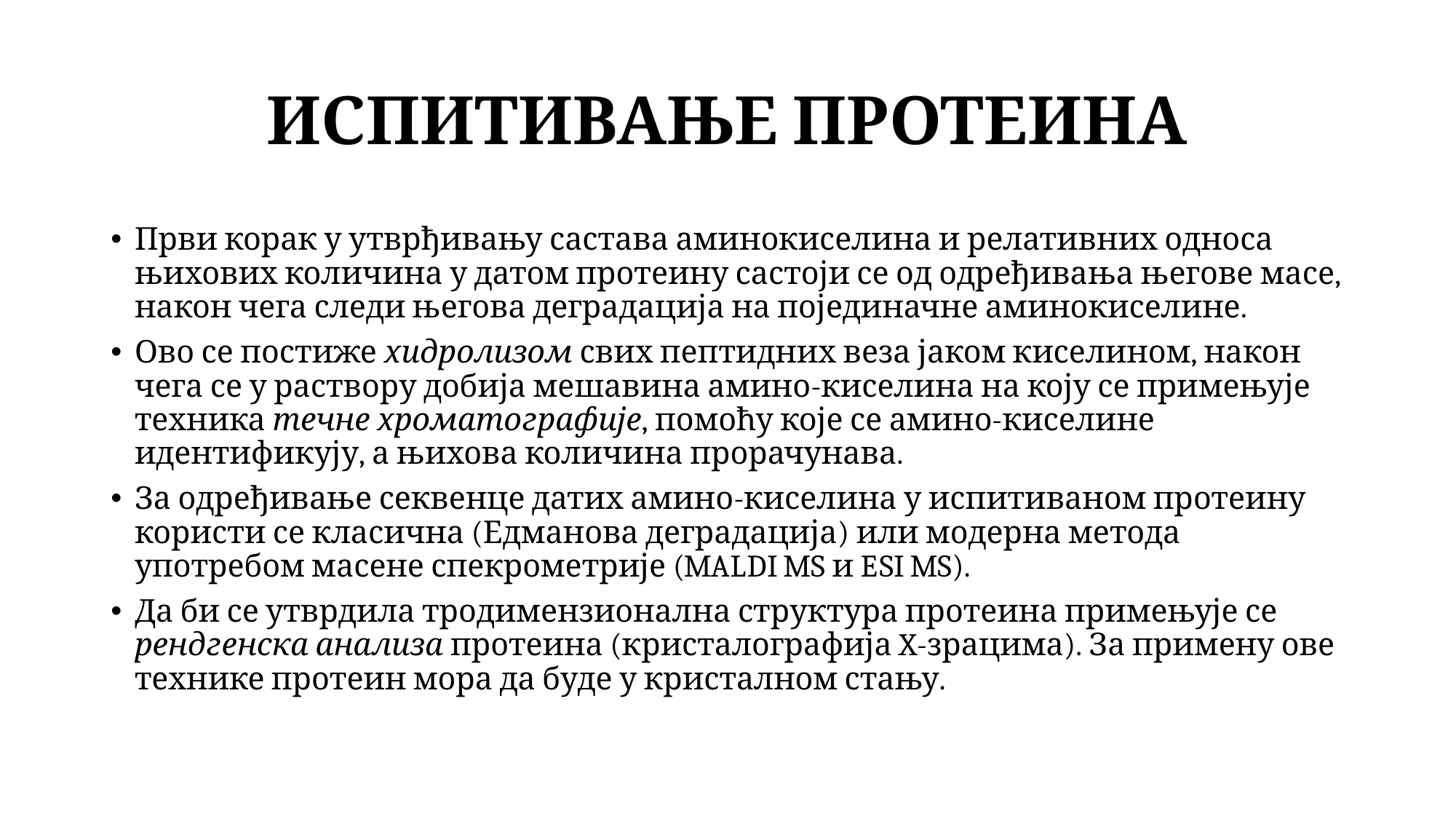

# ИСПИТИВАЊЕ ПРОТЕИНА
Први корак у утврђивању састава аминокиселина и релативних односа њихових количина у датом протеину састоји се од одређивања његове масе, након чега следи његова деградација на појединачне аминокиселине.
Ово се постиже хидролизом свих пептидних веза јаком киселином, након чега се у раствору добија мешавина амино-киселина на коју се примењује техника течне хроматографије, помоћу које се амино-киселине идентификују, а њихова количина прорачунава.
За одређивање секвенце датих амино-киселина у испитиваном протеину користи се класична (Едманова деградација) или модерна метода употребом масене спекрометрије (MALDI MS и ESI MS).
Да би се утврдила тродимензионална структура протеина примењује се рендгенска анализа протеина (кристалографија X-зрацима). За примену ове технике протеин мора да буде у кристалном стању.